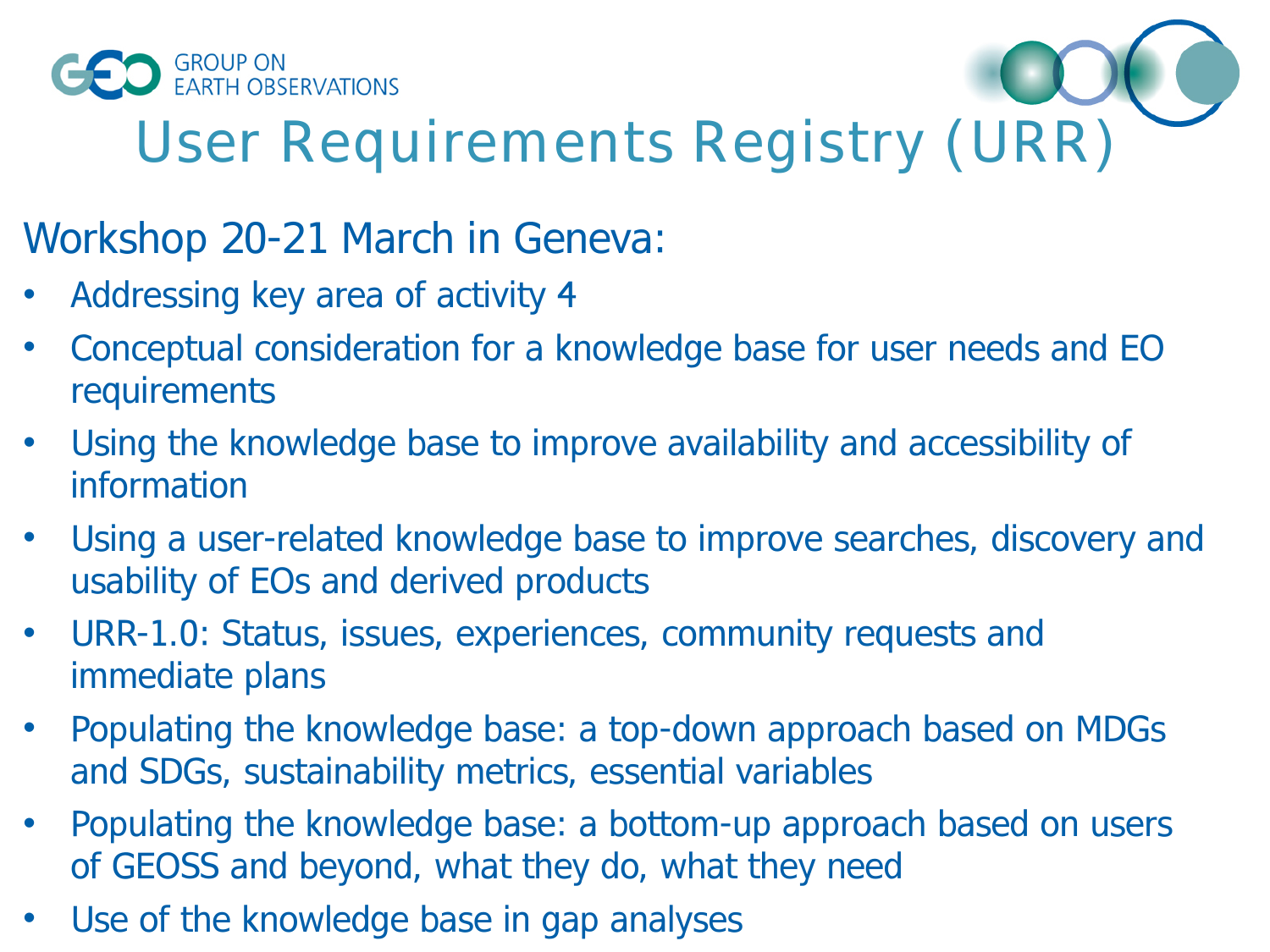

User Requirements Registry (URR)
Workshop 20-21 March in Geneva:
Addressing key area of activity 4
Conceptual consideration for a knowledge base for user needs and EO requirements
Using the knowledge base to improve availability and accessibility of information
Using a user-related knowledge base to improve searches, discovery and usability of EOs and derived products
URR-1.0: Status, issues, experiences, community requests and
immediate plans
Populating the knowledge base: a top-down approach based on MDGs
and SDGs, sustainability metrics, essential variables
Populating the knowledge base: a bottom-up approach based on users
of GEOSS and beyond, what they do, what they need
Use of the knowledge base in gap analyses